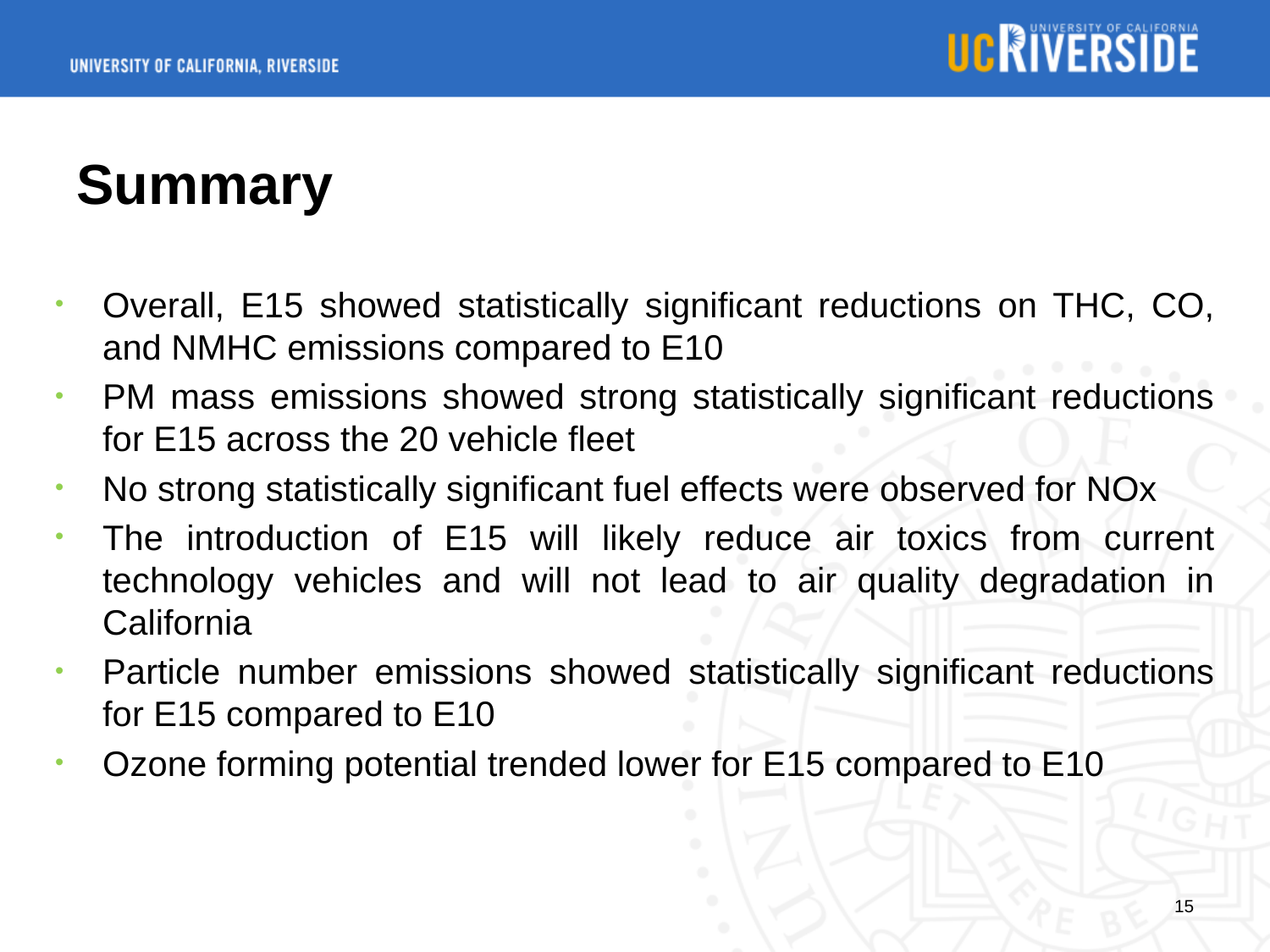

# Summary
Overall, E15 showed statistically significant reductions on THC, CO, and NMHC emissions compared to E10
PM mass emissions showed strong statistically significant reductions for E15 across the 20 vehicle fleet
No strong statistically significant fuel effects were observed for NOx
The introduction of E15 will likely reduce air toxics from current technology vehicles and will not lead to air quality degradation in California
Particle number emissions showed statistically significant reductions for E15 compared to E10
Ozone forming potential trended lower for E15 compared to E10

15